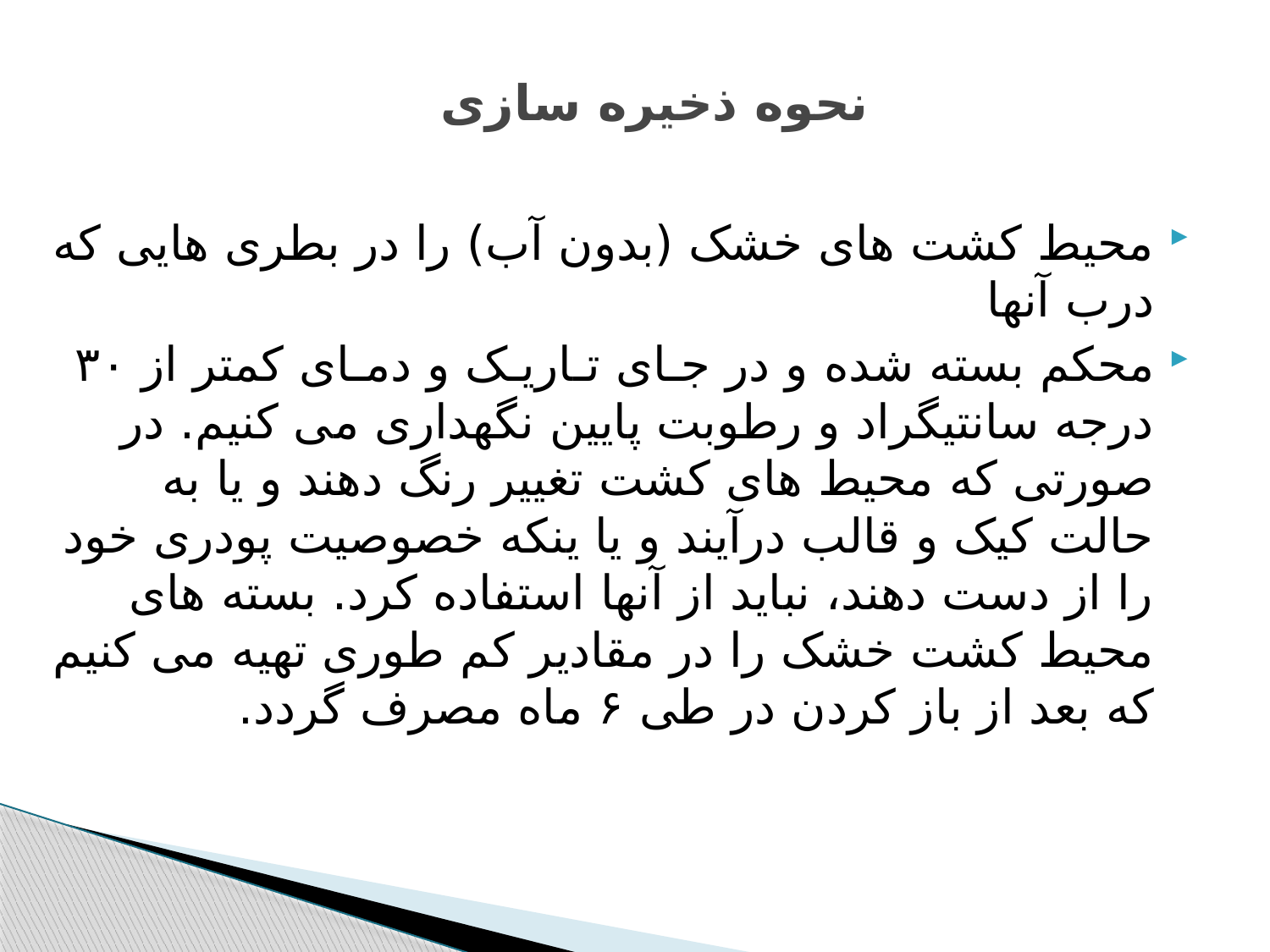

# نحوه ذخیره سازی
محیط کشت های خشک (بدون آب) را در بطری هایی که درب آنها
محکم بسته شده و در جـای تـاریـک و دمـای کمتر از ۳۰ درجه سانتیگراد و رطوبت پایین نگهداری می کنیم. در صورتی که محیط های کشت تغییر رنگ دهند و یا به حالت کیک و قالب درآیند و یا ینکه خصوصیت پودری خود را از دست دهند، نباید از آنها استفاده کرد. بسته های محیط کشت خشک را در مقادیر کم طوری تهیه می کنیم که بعد از باز کردن در طی ۶ ماه مصرف گردد.